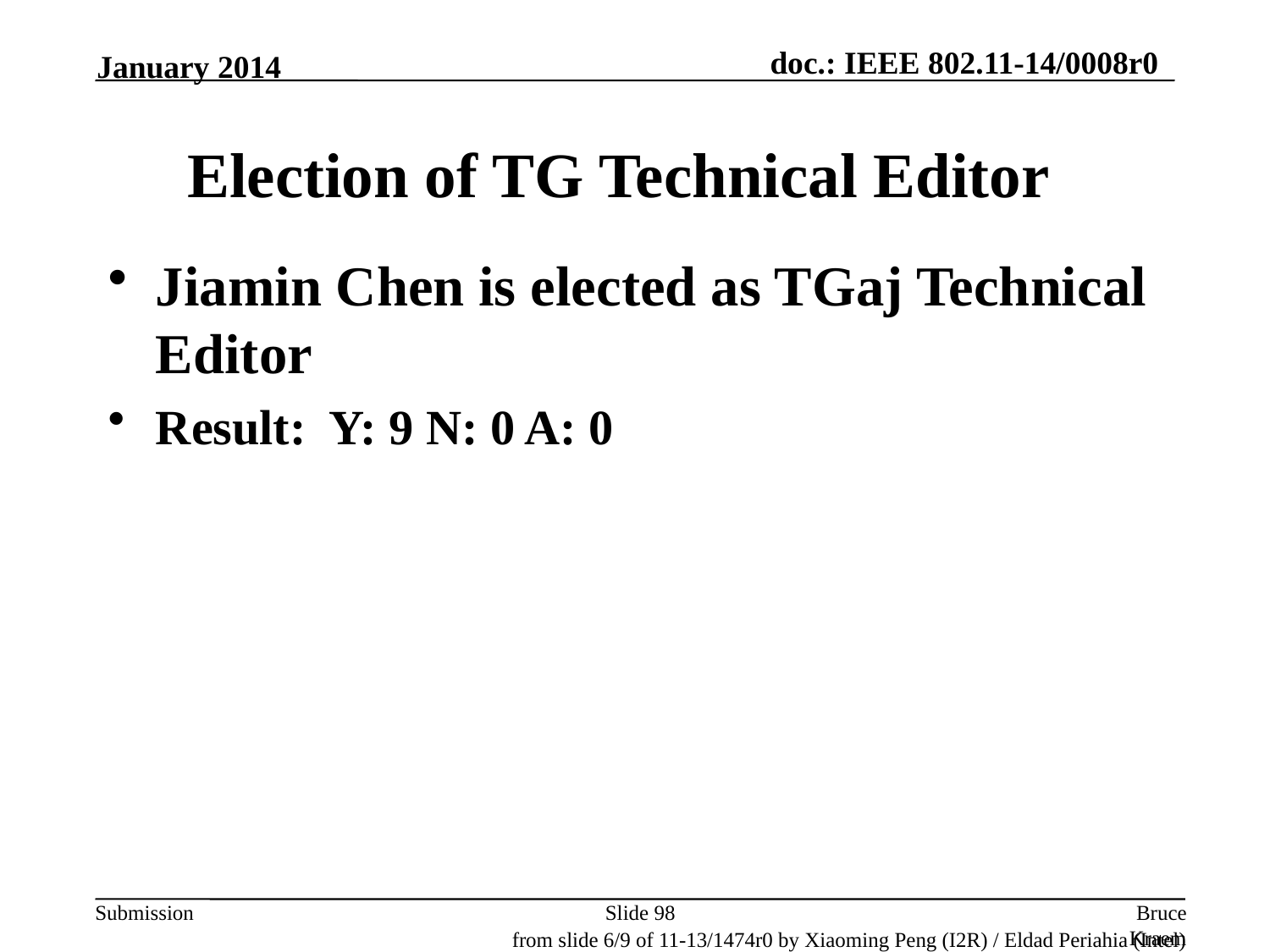

January 2014
# Election of TG Technical Editor
Jiamin Chen is elected as TGaj Technical Editor
Result:  Y: 9 N: 0 A: 0
Slide 98
Bruce Kraemer, Marvell
from slide 6/9 of 11-13/1474r0 by Xiaoming Peng (I2R) / Eldad Periahia (Intel)